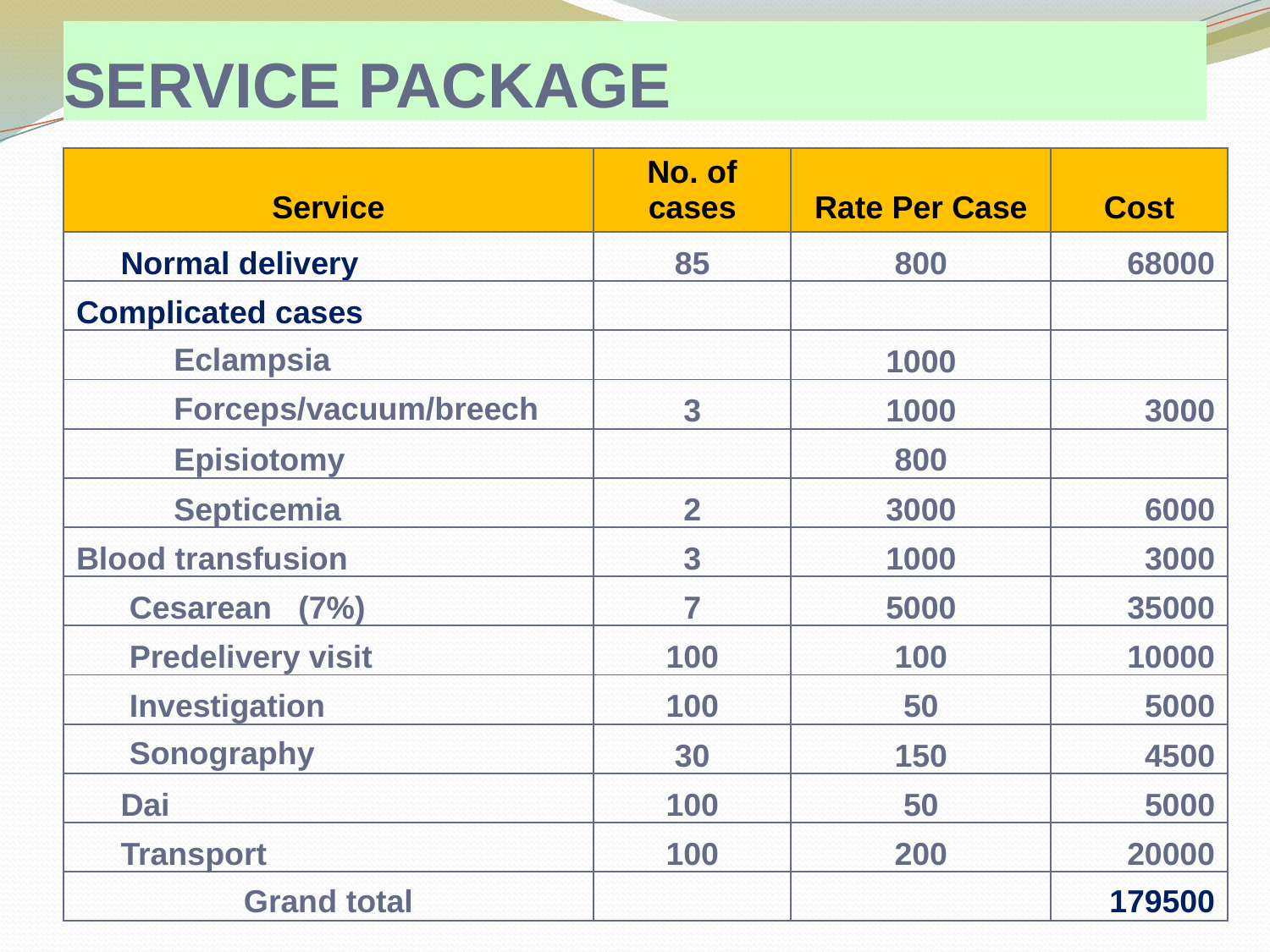

SERVICE PACKAGE
| Service | No. of cases | Rate Per Case | Cost |
| --- | --- | --- | --- |
| Normal delivery | 85 | 800 | 68000 |
| Complicated cases |  |  |  |
| Eclampsia |  | 1000 |  |
| Forceps/vacuum/breech | 3 | 1000 | 3000 |
| Episiotomy |  | 800 |  |
| Septicemia | 2 | 3000 | 6000 |
| Blood transfusion | 3 | 1000 | 3000 |
| Cesarean (7%) | 7 | 5000 | 35000 |
| Predelivery visit | 100 | 100 | 10000 |
| Investigation | 100 | 50 | 5000 |
| Sonography | 30 | 150 | 4500 |
| Dai | 100 | 50 | 5000 |
| Transport | 100 | 200 | 20000 |
| Grand total |  |  | 179500 |